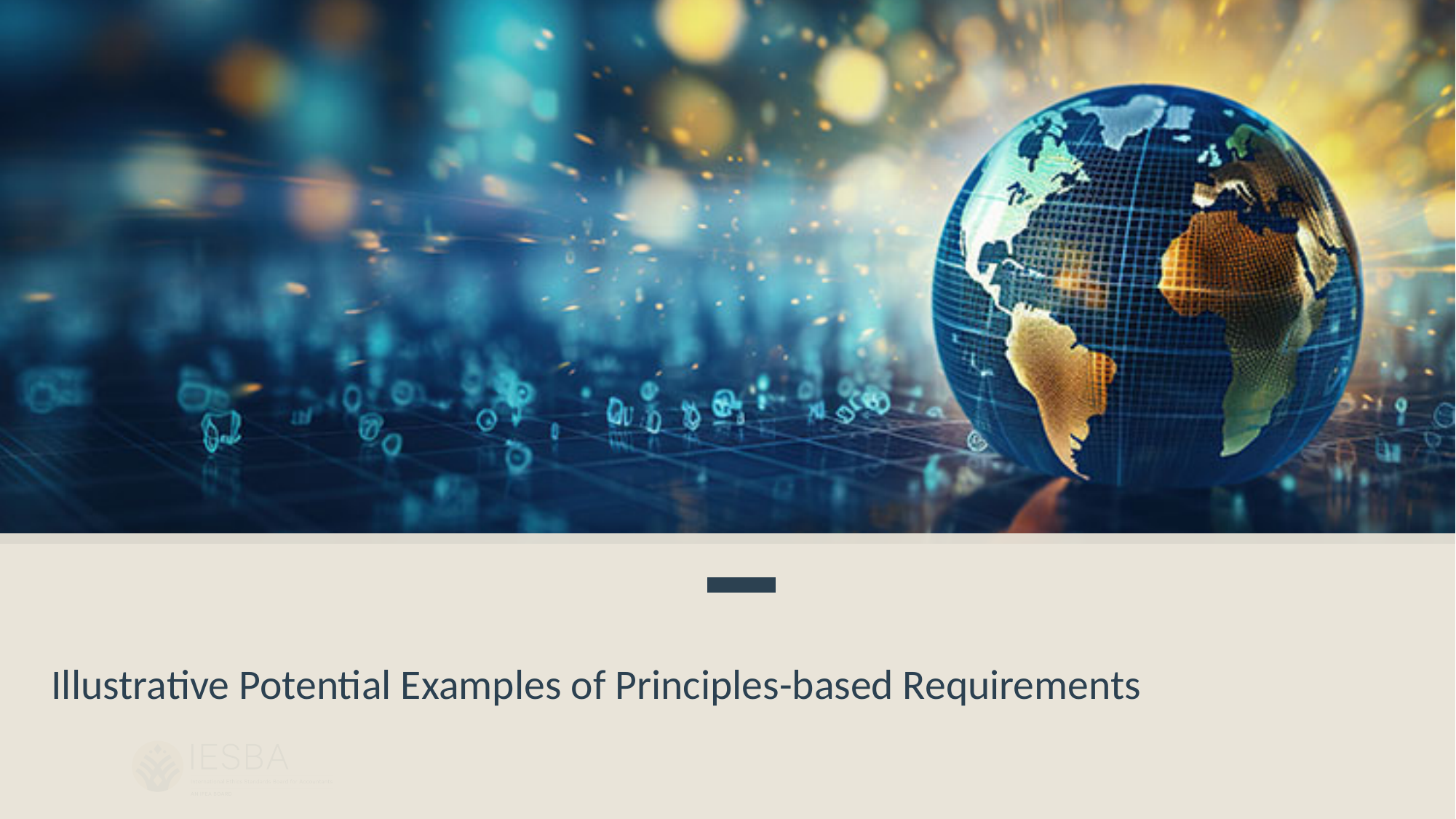

# Illustrative Potential Examples of Principles-based Requirements